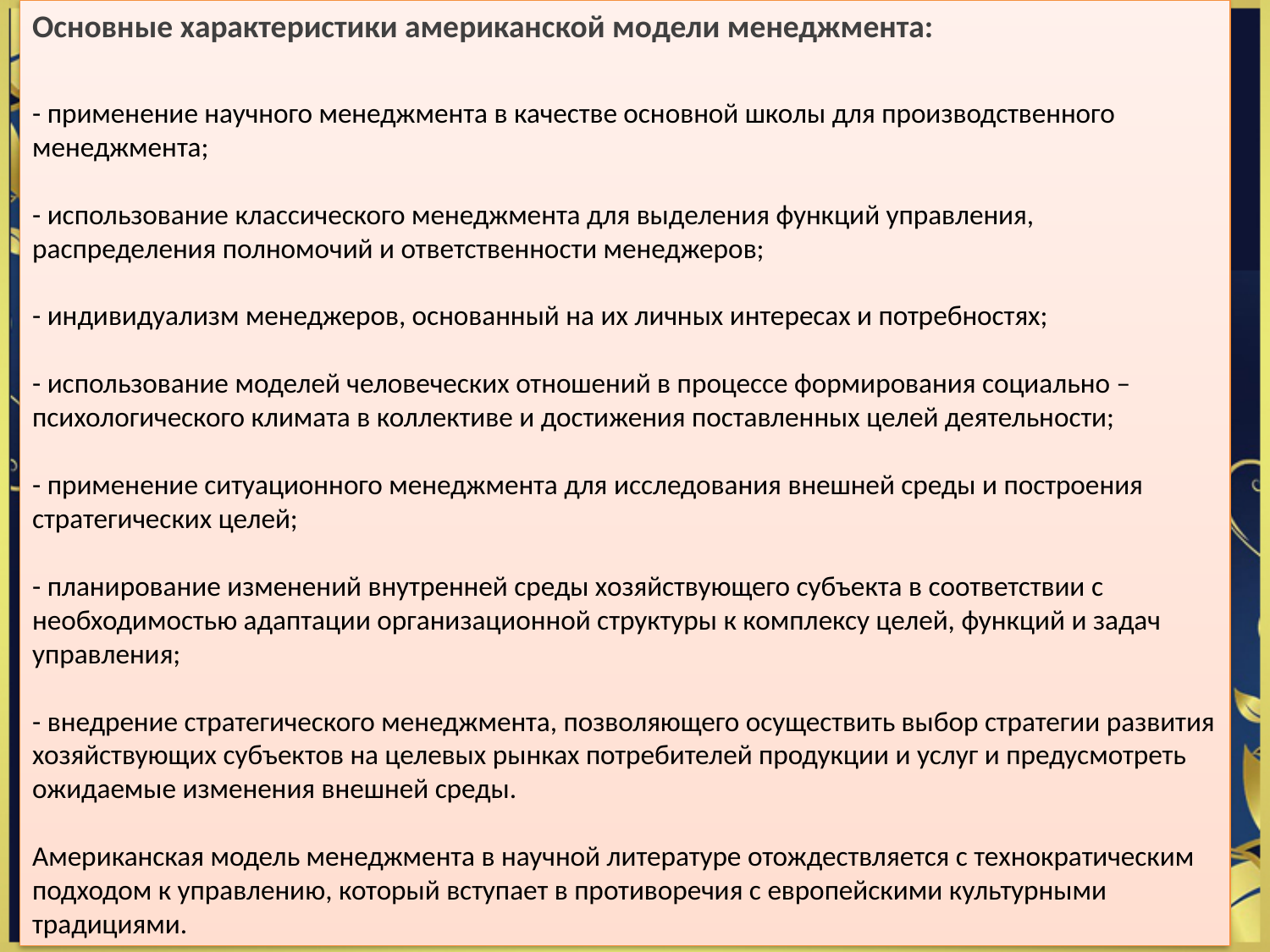

Основные характеристики американской модели менеджмента:

- применение научного менеджмента в качестве основной школы для производственного менеджмента;
- использование классического менеджмента для выделения функций управления, распределения полномочий и ответственности менеджеров;
- индивидуализм менеджеров, основанный на их личных интересах и потребностях;
- использование моделей человеческих отношений в процессе формирования социально – психологического климата в коллективе и достижения поставленных целей деятельности;
- применение ситуационного менеджмента для исследования внешней среды и построения стратегических целей;
- планирование изменений внутренней среды хозяйствующего субъекта в соответствии с необходимостью адаптации организационной структуры к комплексу целей, функций и задач управления;
- внедрение стратегического менеджмента, позволяющего осуществить выбор стратегии развития хозяйствующих субъектов на целевых рынках потребителей продукции и услуг и предусмотреть ожидаемые изменения внешней среды.
Американская модель менеджмента в научной литературе отождествляется с технократическим подходом к управлению, который вступает в противоречия с европейскими культурными традициями.
www.sliderpoint.org